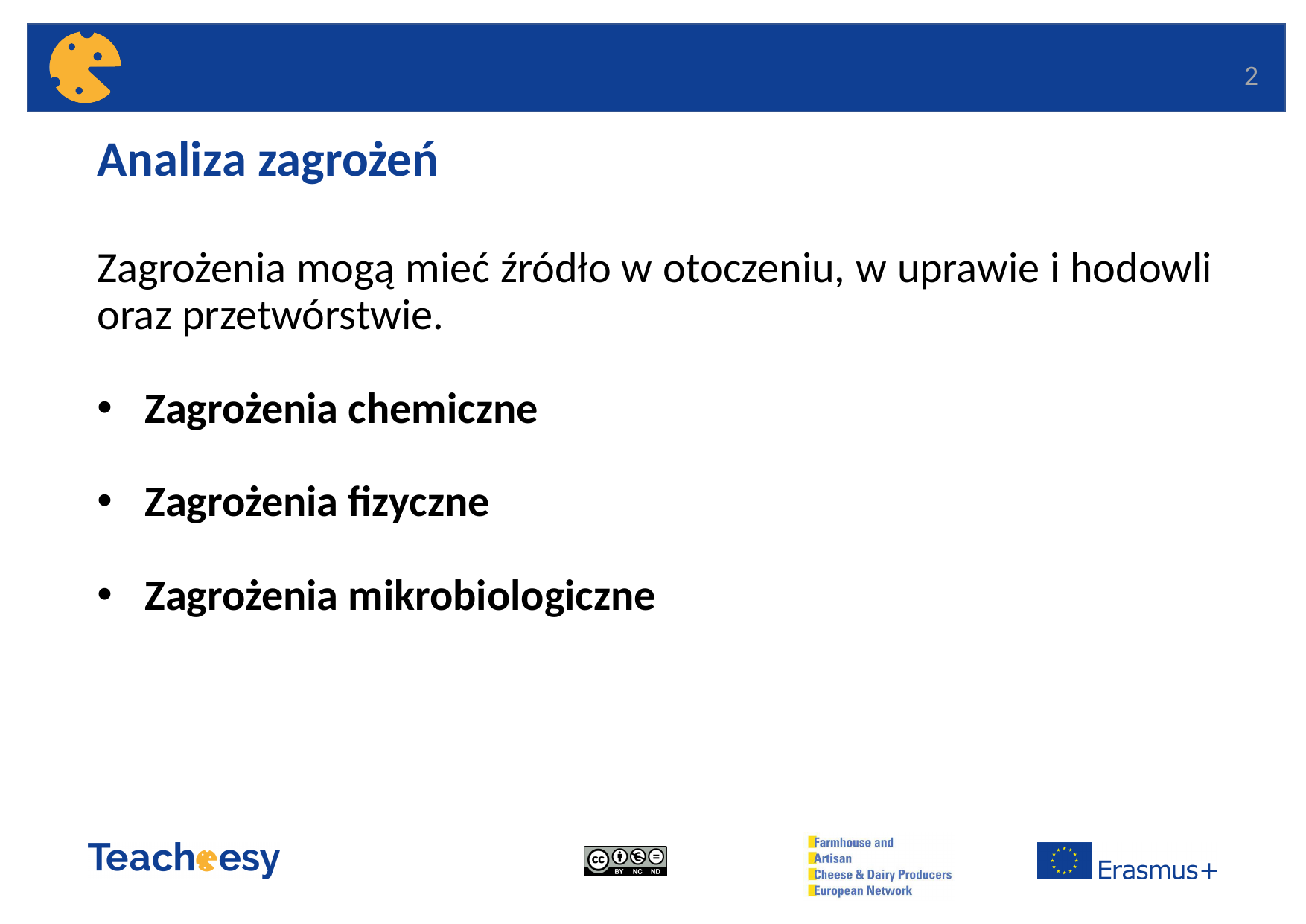

# Analiza zagrożeń
Zagrożenia mogą mieć źródło w otoczeniu, w uprawie i hodowli oraz przetwórstwie.

Zagrożenia chemiczne

Zagrożenia fizyczne

Zagrożenia mikrobiologiczne